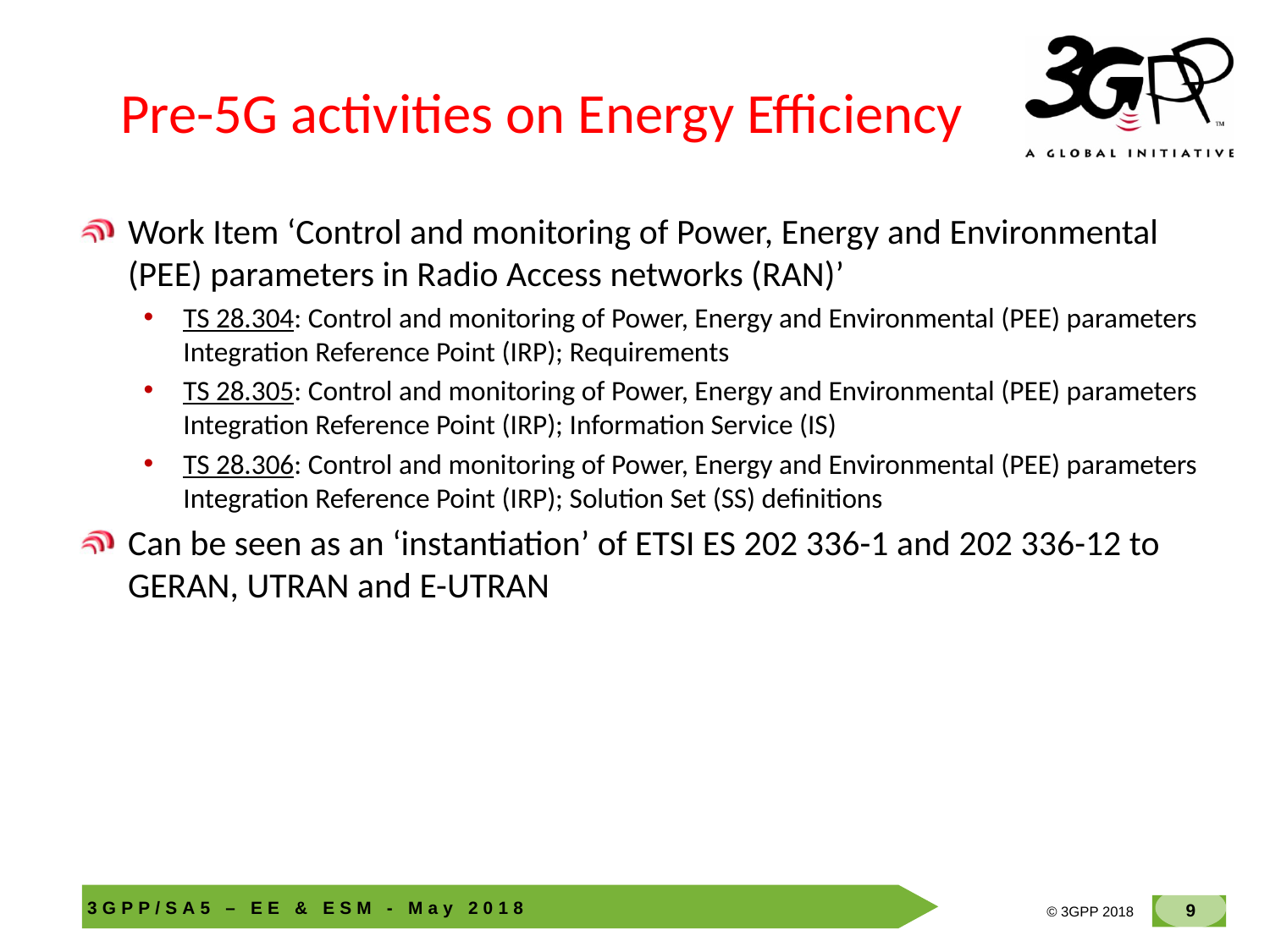

# Pre-5G activities on Energy Efficiency
Work Item ‘Control and monitoring of Power, Energy and Environmental (PEE) parameters in Radio Access networks (RAN)’
TS 28.304: Control and monitoring of Power, Energy and Environmental (PEE) parameters Integration Reference Point (IRP); Requirements
TS 28.305: Control and monitoring of Power, Energy and Environmental (PEE) parameters Integration Reference Point (IRP); Information Service (IS)
TS 28.306: Control and monitoring of Power, Energy and Environmental (PEE) parameters Integration Reference Point (IRP); Solution Set (SS) definitions
Can be seen as an ‘instantiation’ of ETSI ES 202 336-1 and 202 336-12 to GERAN, UTRAN and E-UTRAN